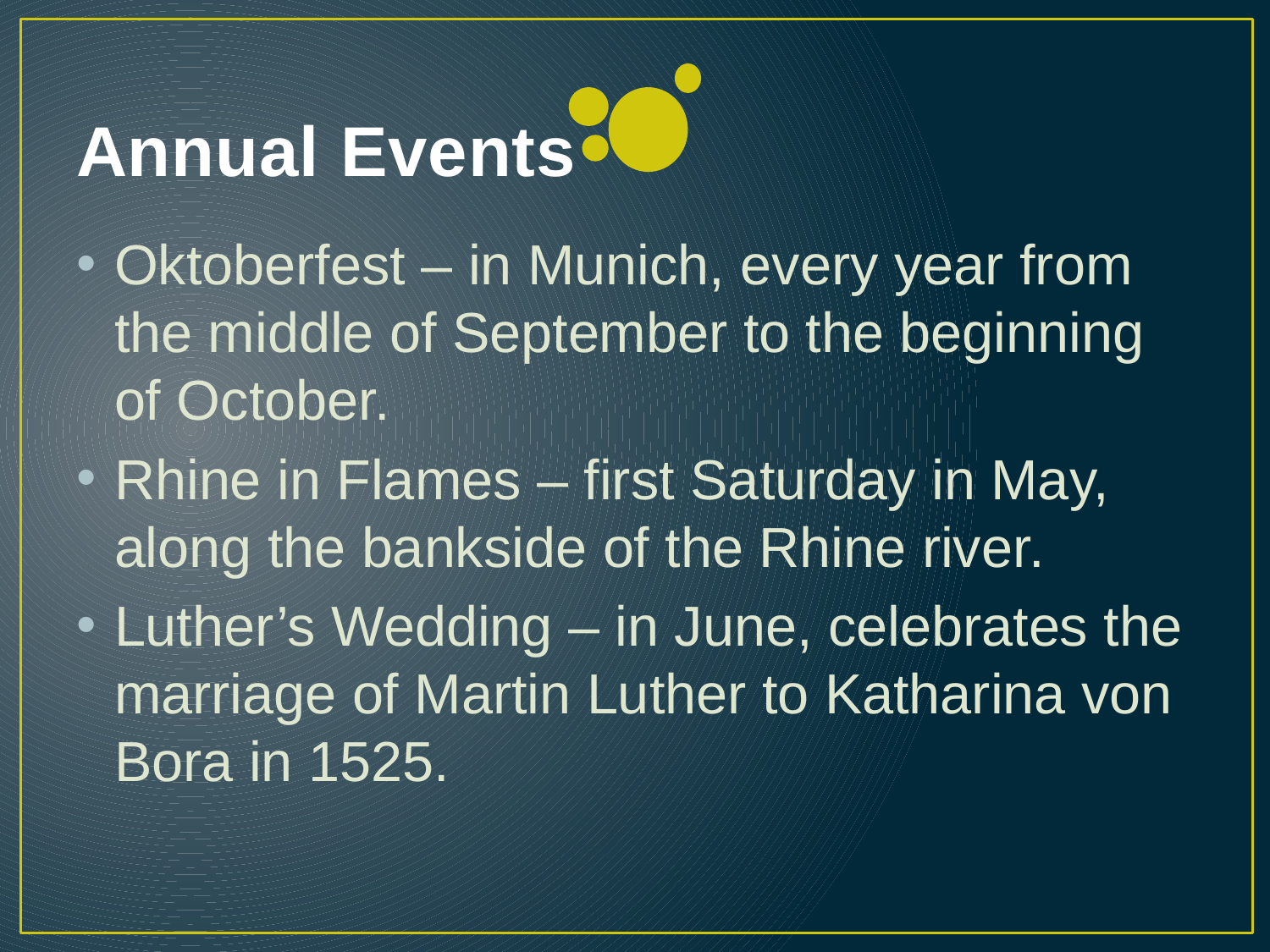

# Annual Events

Oktoberfest – in Munich, every year from the middle of September to the beginning of October.
Rhine in Flames – first Saturday in May, along the bankside of the Rhine river.
Luther’s Wedding – in June, celebrates the marriage of Martin Luther to Katharina von Bora in 1525.